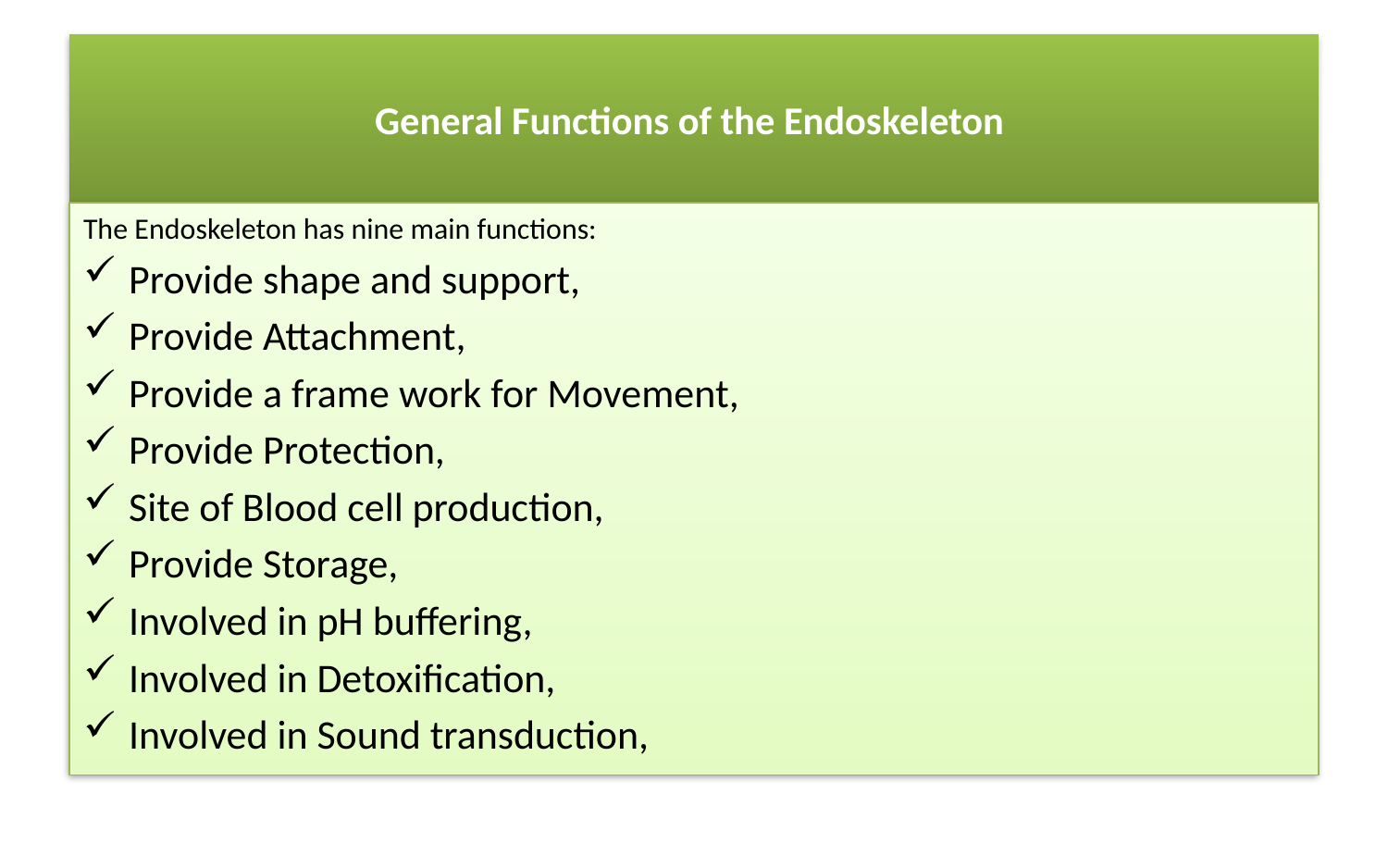

# General Functions of the Endoskeleton
The Endoskeleton has nine main functions:
Provide shape and support,
Provide Attachment,
Provide a frame work for Movement,
Provide Protection,
Site of Blood cell production,
Provide Storage,
Involved in pH buffering,
Involved in Detoxification,
Involved in Sound transduction,